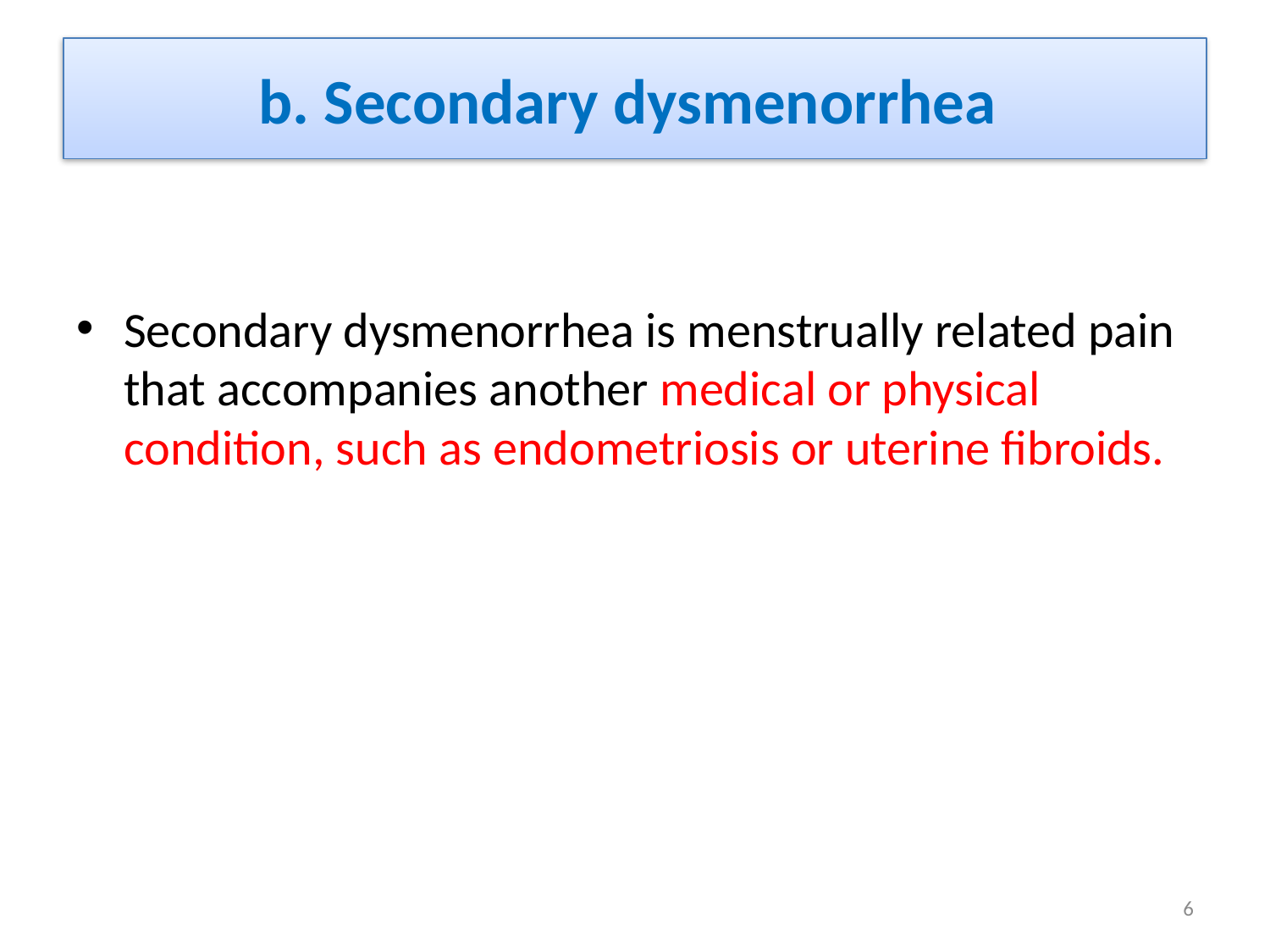

# b. Secondary dysmenorrhea

Secondary dysmenorrhea is menstrually related pain that accompanies another medical or physical condition, such as endometriosis or uterine fibroids.

6